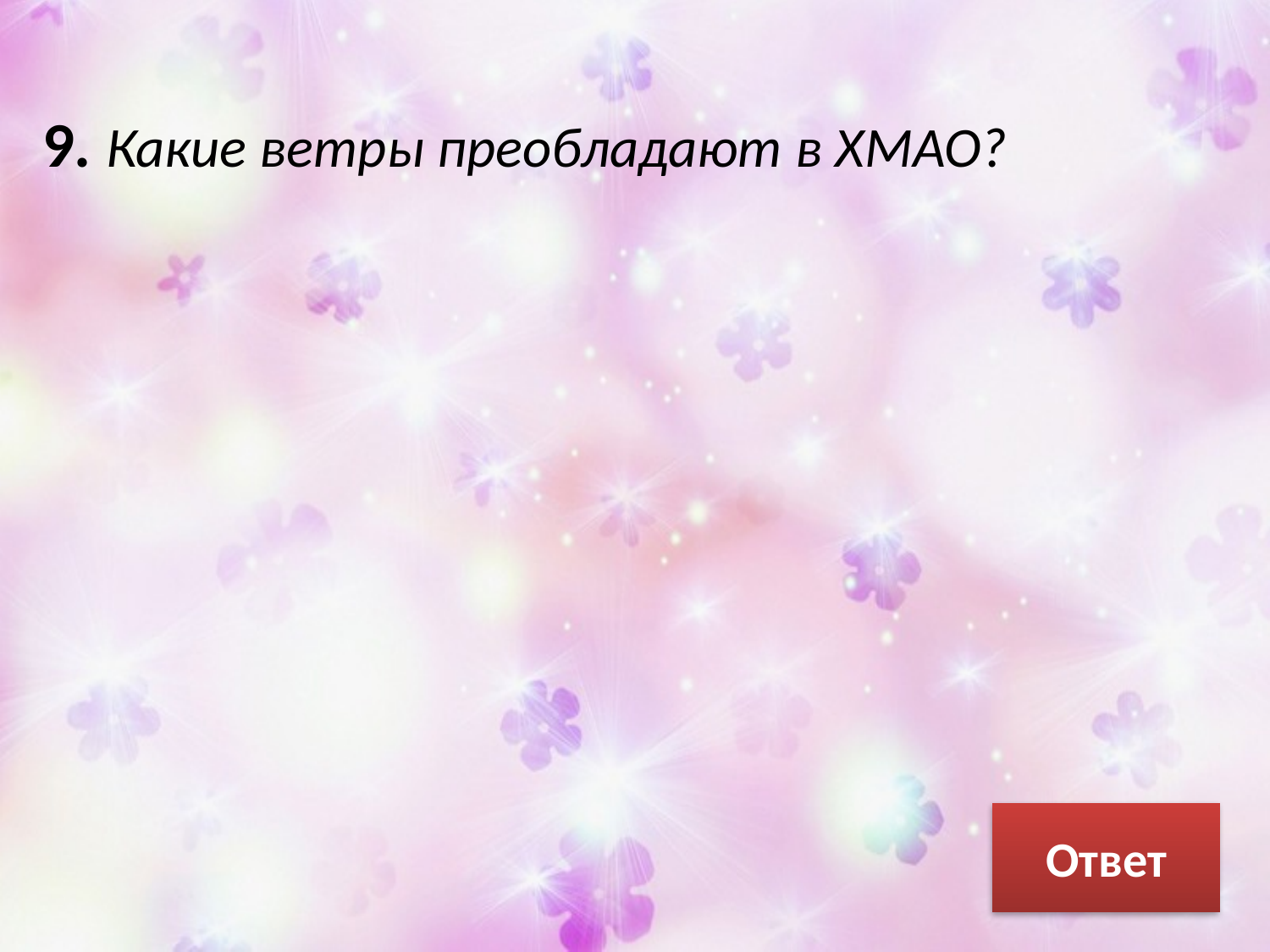

9. Какие ветры преобладают в ХМАО?
Ответ